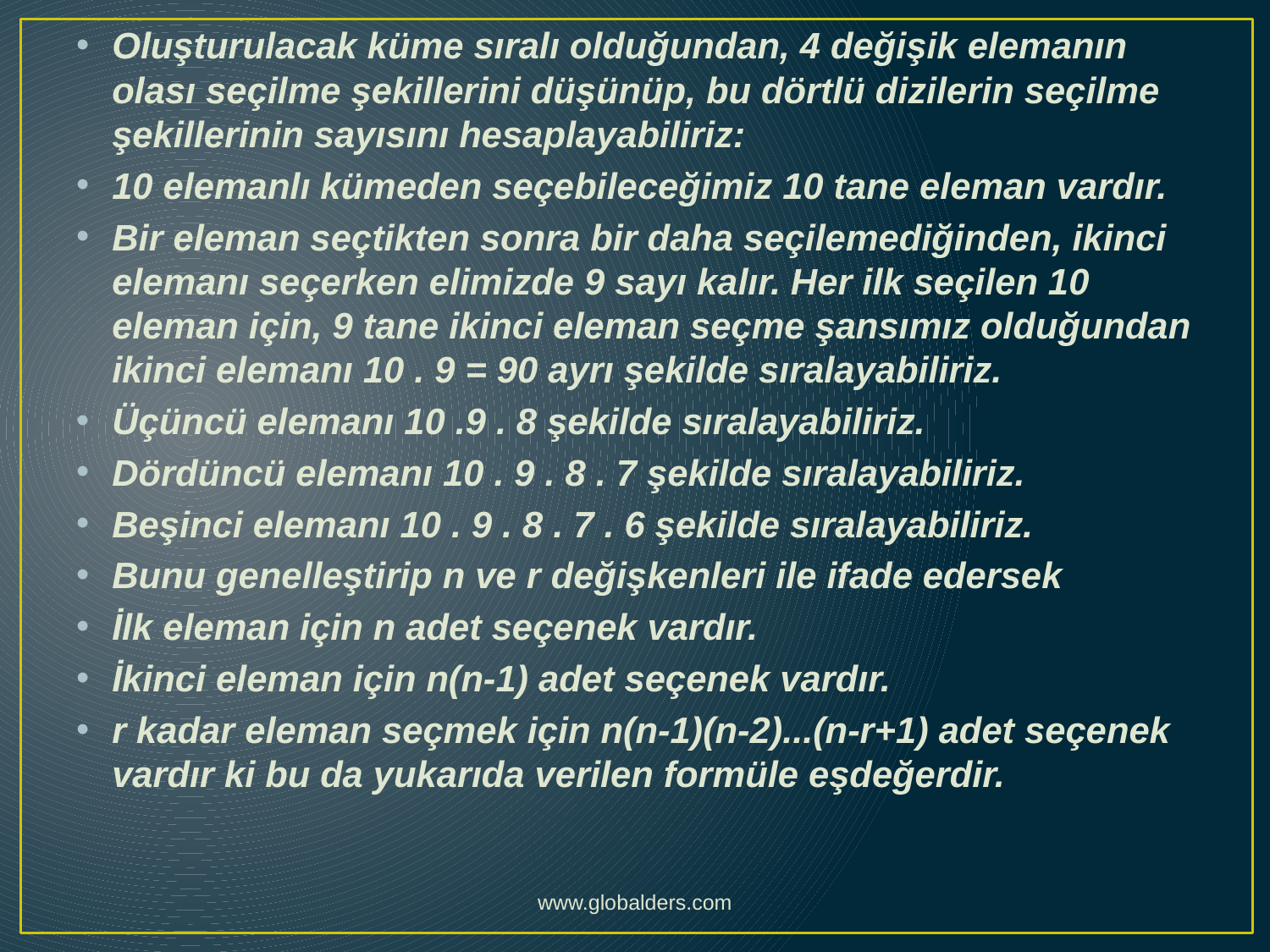

Oluşturulacak küme sıralı olduğundan, 4 değişik elemanın olası seçilme şekillerini düşünüp, bu dörtlü dizilerin seçilme şekillerinin sayısını hesaplayabiliriz:
10 elemanlı kümeden seçebileceğimiz 10 tane eleman vardır.
Bir eleman seçtikten sonra bir daha seçilemediğinden, ikinci elemanı seçerken elimizde 9 sayı kalır. Her ilk seçilen 10 eleman için, 9 tane ikinci eleman seçme şansımız olduğundan ikinci elemanı 10 . 9 = 90 ayrı şekilde sıralayabiliriz.
Üçüncü elemanı 10 .9 . 8 şekilde sıralayabiliriz.
Dördüncü elemanı 10 . 9 . 8 . 7 şekilde sıralayabiliriz.
Beşinci elemanı 10 . 9 . 8 . 7 . 6 şekilde sıralayabiliriz.
Bunu genelleştirip n ve r değişkenleri ile ifade edersek
İlk eleman için n adet seçenek vardır.
İkinci eleman için n(n-1) adet seçenek vardır.
r kadar eleman seçmek için n(n-1)(n-2)...(n-r+1) adet seçenek vardır ki bu da yukarıda verilen formüle eşdeğerdir.

www.globalders.com